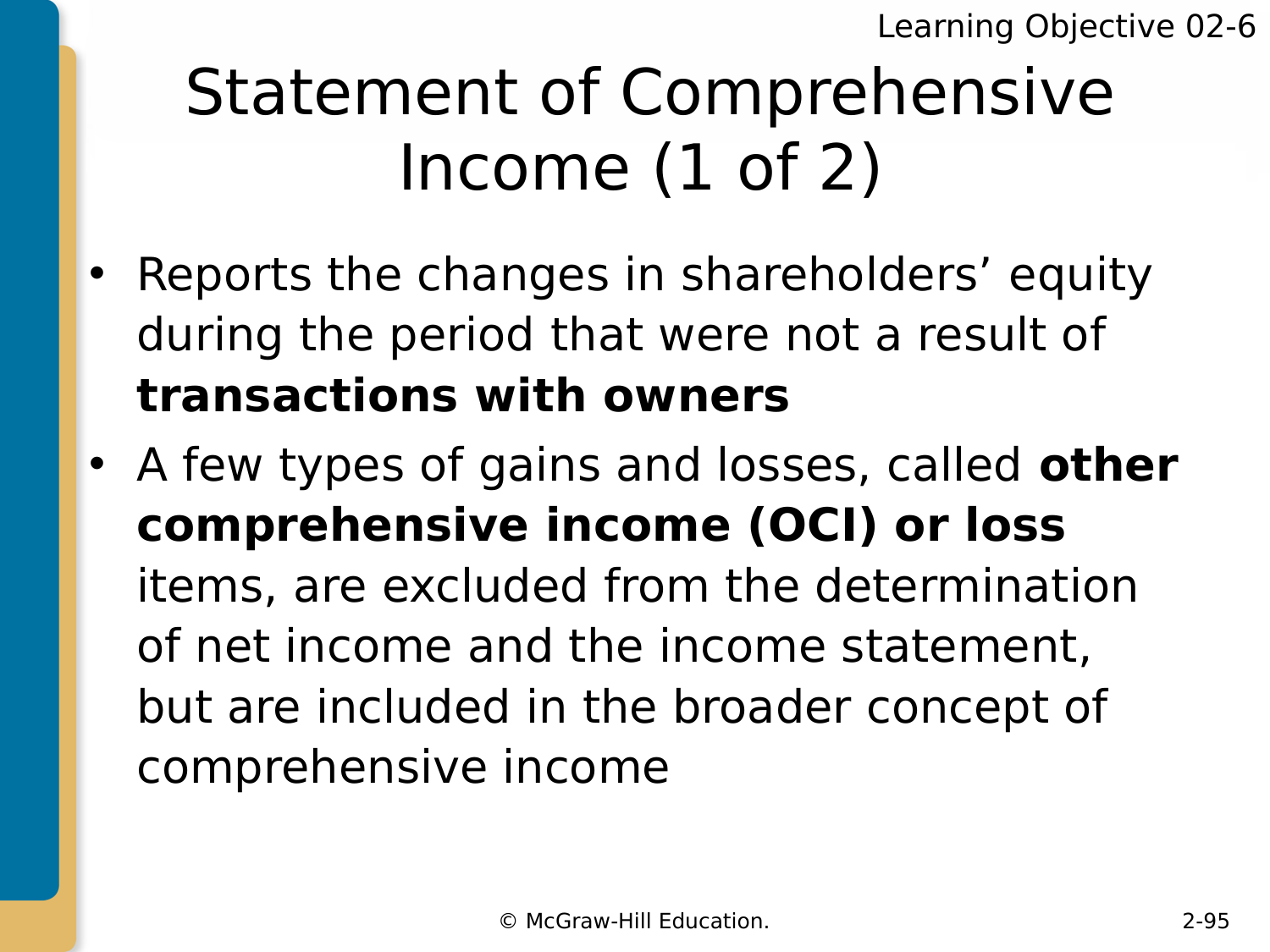

Learning Objective 02-6
# Statement of Comprehensive Income (1 of 2)
Reports the changes in shareholders’ equity during the period that were not a result of transactions with owners
A few types of gains and losses, called other comprehensive income (OCI) or loss items, are excluded from the determination of net income and the income statement, but are included in the broader concept of comprehensive income